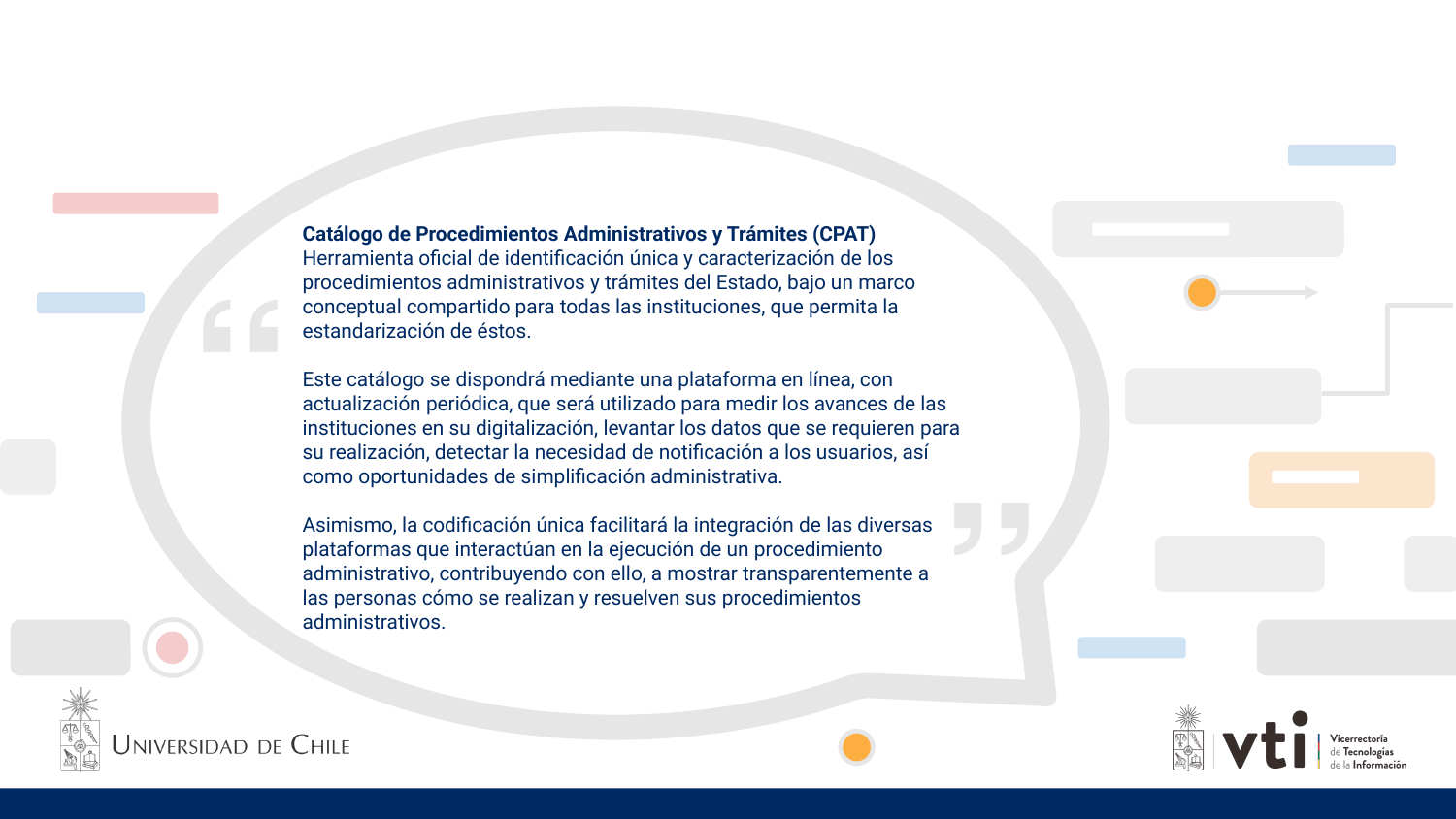

”

Catálogo de Procedimientos Administrativos y Trámites (CPAT)
Herramienta oficial de identificación única y caracterización de los
procedimientos administrativos y trámites del Estado, bajo un marco
conceptual compartido para todas las instituciones, que permita la
estandarización de éstos.

Este catálogo se dispondrá mediante una plataforma en línea, con
actualización periódica, que será utilizado para medir los avances de las
instituciones en su digitalización, levantar los datos que se requieren para
su realización, detectar la necesidad de notificación a los usuarios, así
como oportunidades de simplificación administrativa.

Asimismo, la codificación única facilitará la integración de las diversas
plataformas que interactúan en la ejecución de un procedimiento
administrativo, contribuyendo con ello, a mostrar transparentemente a
las personas cómo se realizan y resuelven sus procedimientos
administrativos.

”